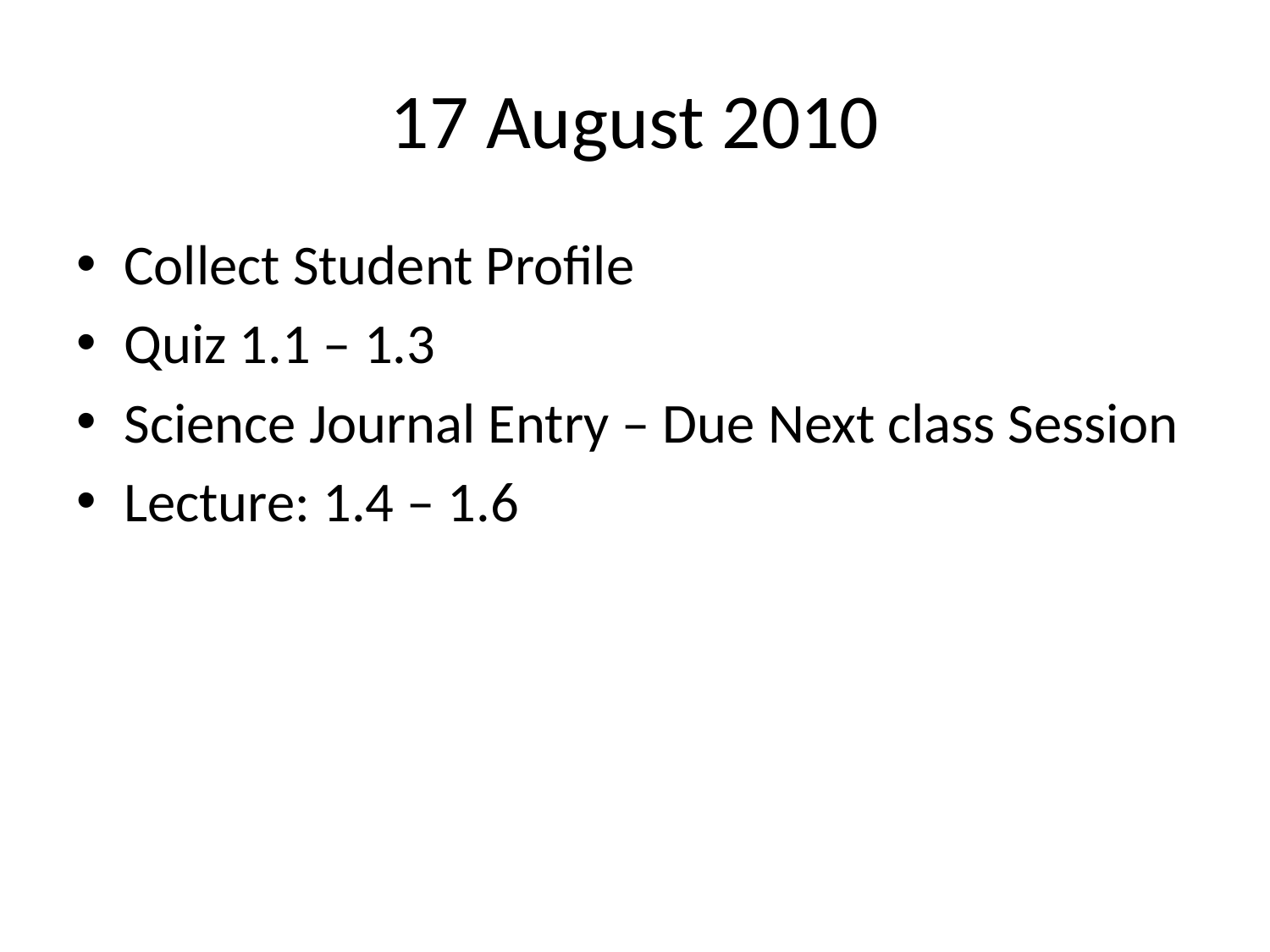

# 17 August 2010
Collect Student Profile
Quiz 1.1 – 1.3
Science Journal Entry – Due Next class Session
Lecture: 1.4 – 1.6